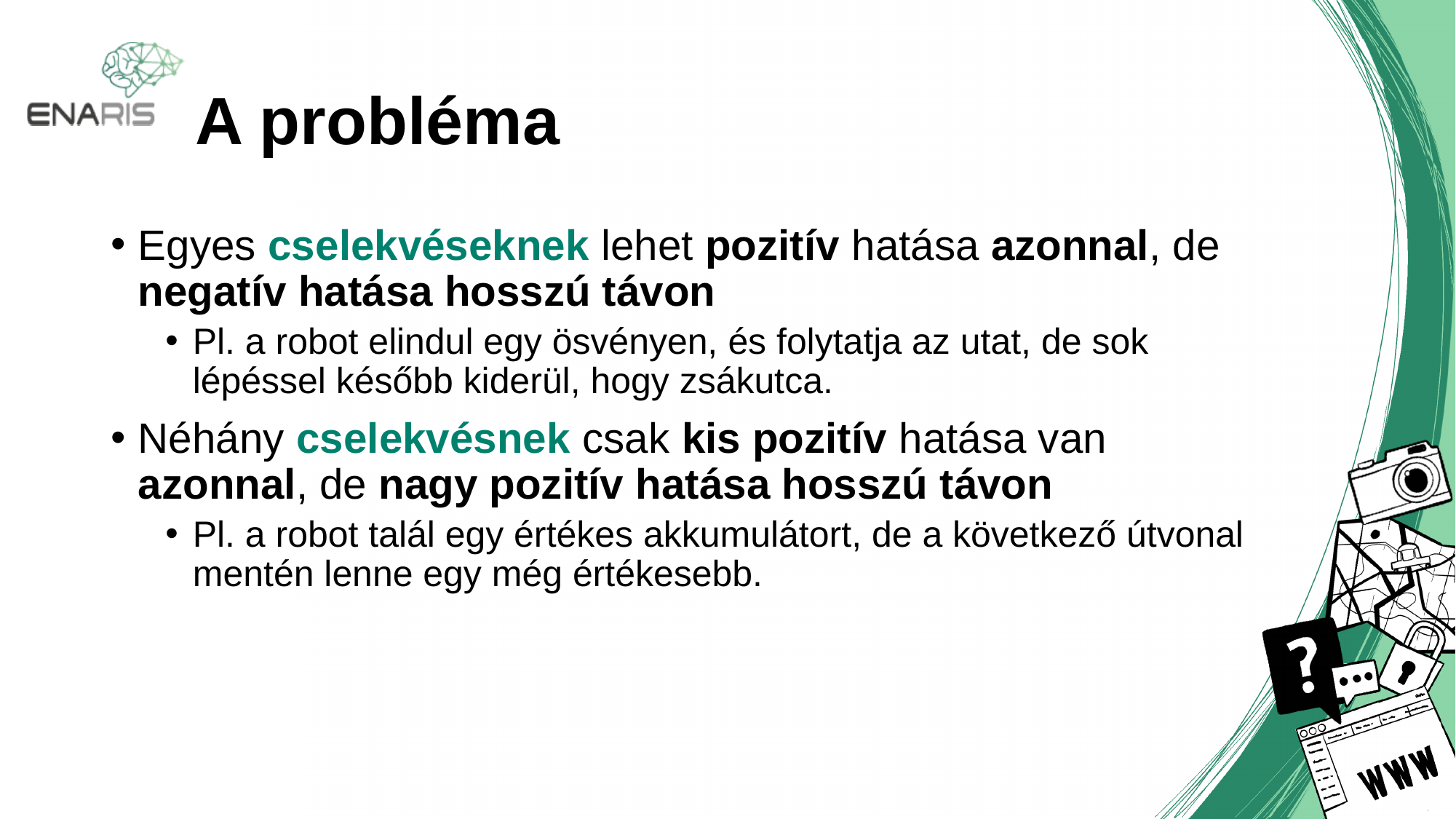

# A probléma
Egyes cselekvéseknek lehet pozitív hatása azonnal, de negatív hatása hosszú távon
Pl. a robot elindul egy ösvényen, és folytatja az utat, de sok lépéssel később kiderül, hogy zsákutca.
Néhány cselekvésnek csak kis pozitív hatása van azonnal, de nagy pozitív hatása hosszú távon
Pl. a robot talál egy értékes akkumulátort, de a következő útvonal mentén lenne egy még értékesebb.